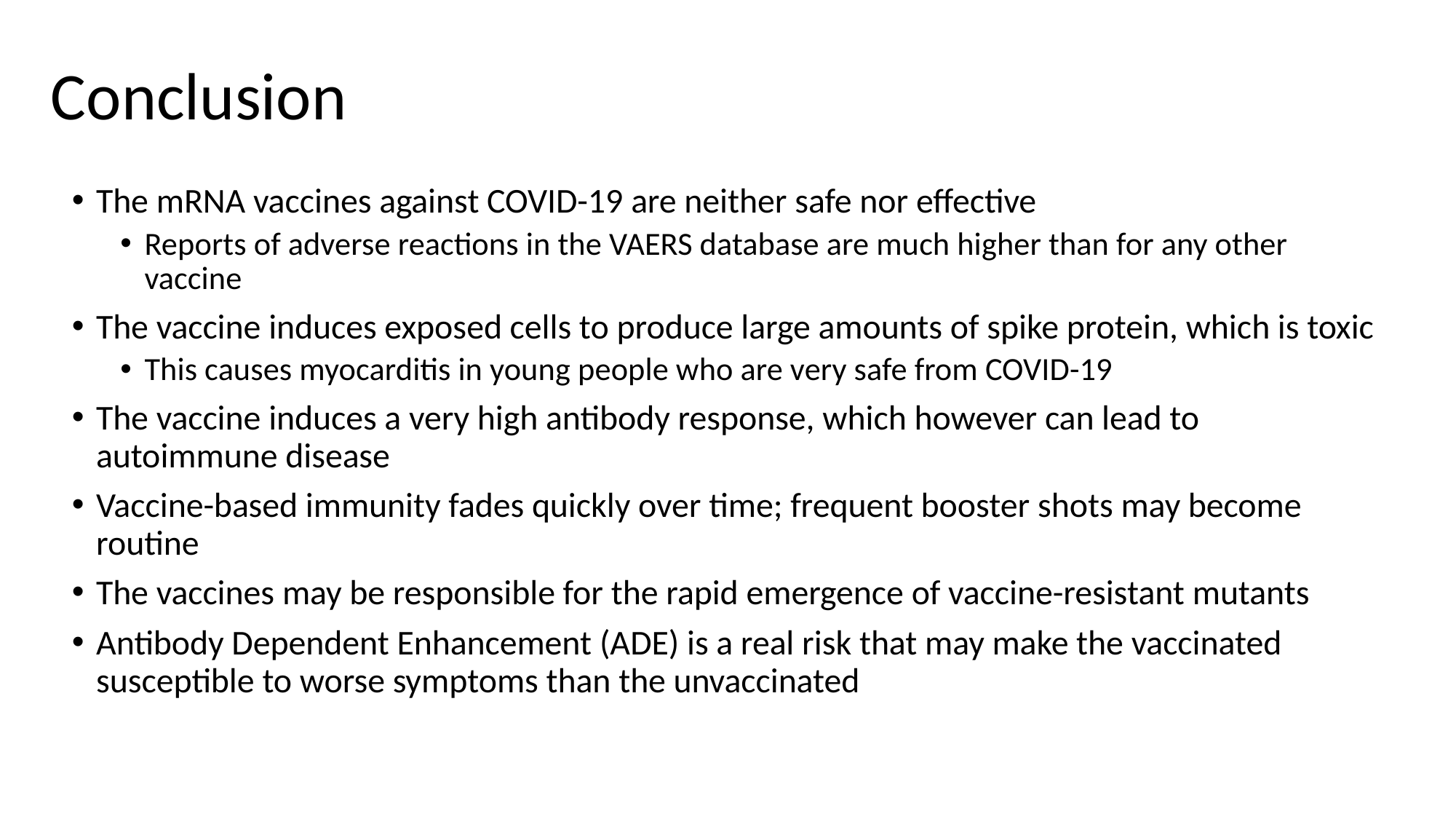

# Conclusion
The mRNA vaccines against COVID-19 are neither safe nor effective
Reports of adverse reactions in the VAERS database are much higher than for any other vaccine
The vaccine induces exposed cells to produce large amounts of spike protein, which is toxic
This causes myocarditis in young people who are very safe from COVID-19
The vaccine induces a very high antibody response, which however can lead to autoimmune disease
Vaccine-based immunity fades quickly over time; frequent booster shots may become routine
The vaccines may be responsible for the rapid emergence of vaccine-resistant mutants
Antibody Dependent Enhancement (ADE) is a real risk that may make the vaccinated susceptible to worse symptoms than the unvaccinated